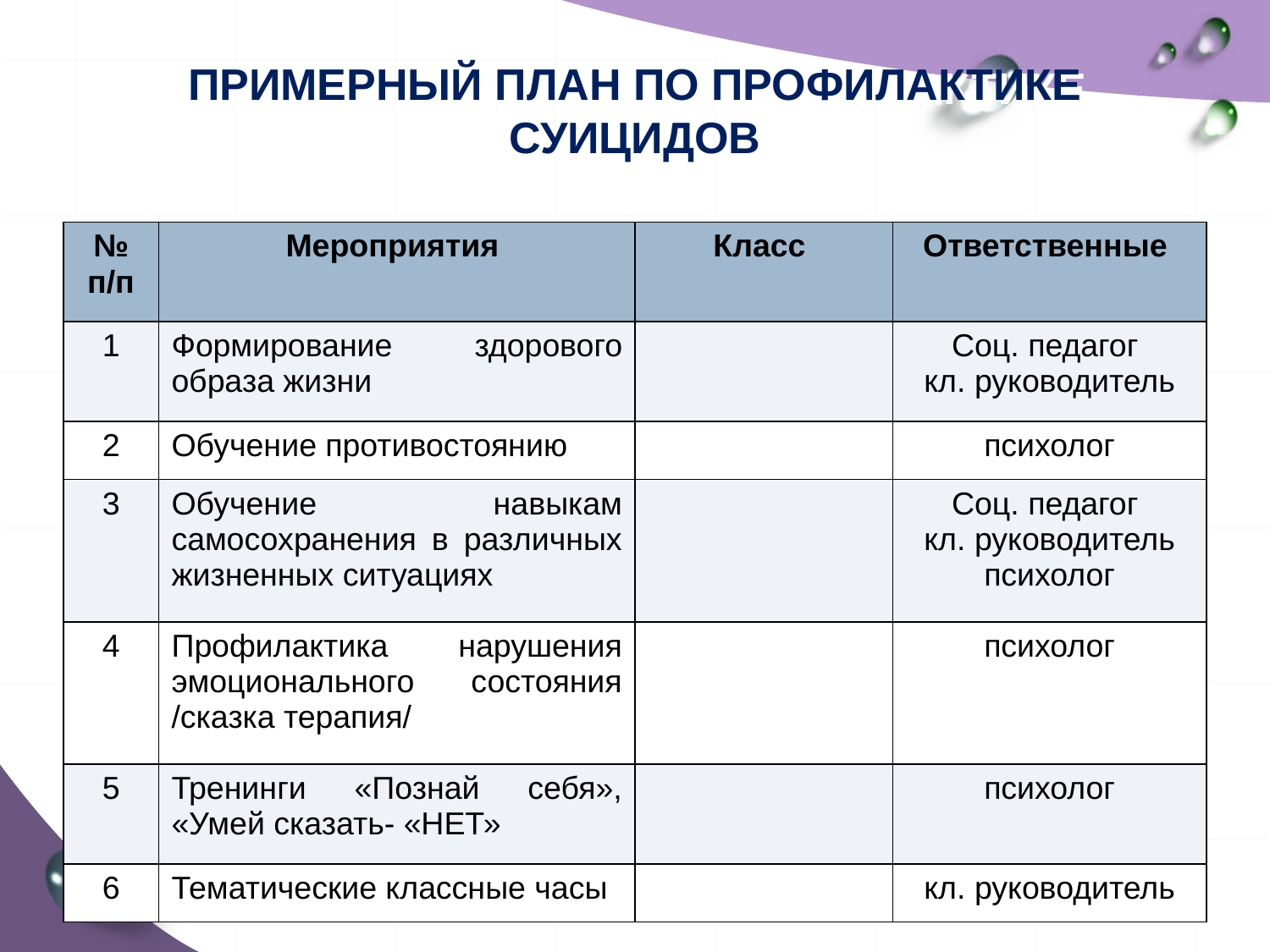

# Примерный план по профилактике суицидов
| № п/п | Мероприятия | Класс | Ответственные |
| --- | --- | --- | --- |
| 1 | Формирование здорового образа жизни |  | Соц. педагог кл. руководитель |
| 2 | Обучение противостоянию |  | психолог |
| 3 | Обучение навыкам самосохранения в различных жизненных ситуациях |  | Соц. педагог кл. руководитель психолог |
| 4 | Профилактика нарушения эмоционального состояния /сказка терапия/ |  | психолог |
| 5 | Тренинги «Познай себя», «Умей сказать- «НЕТ» |  | психолог |
| 6 | Тематические классные часы |  | кл. руководитель |